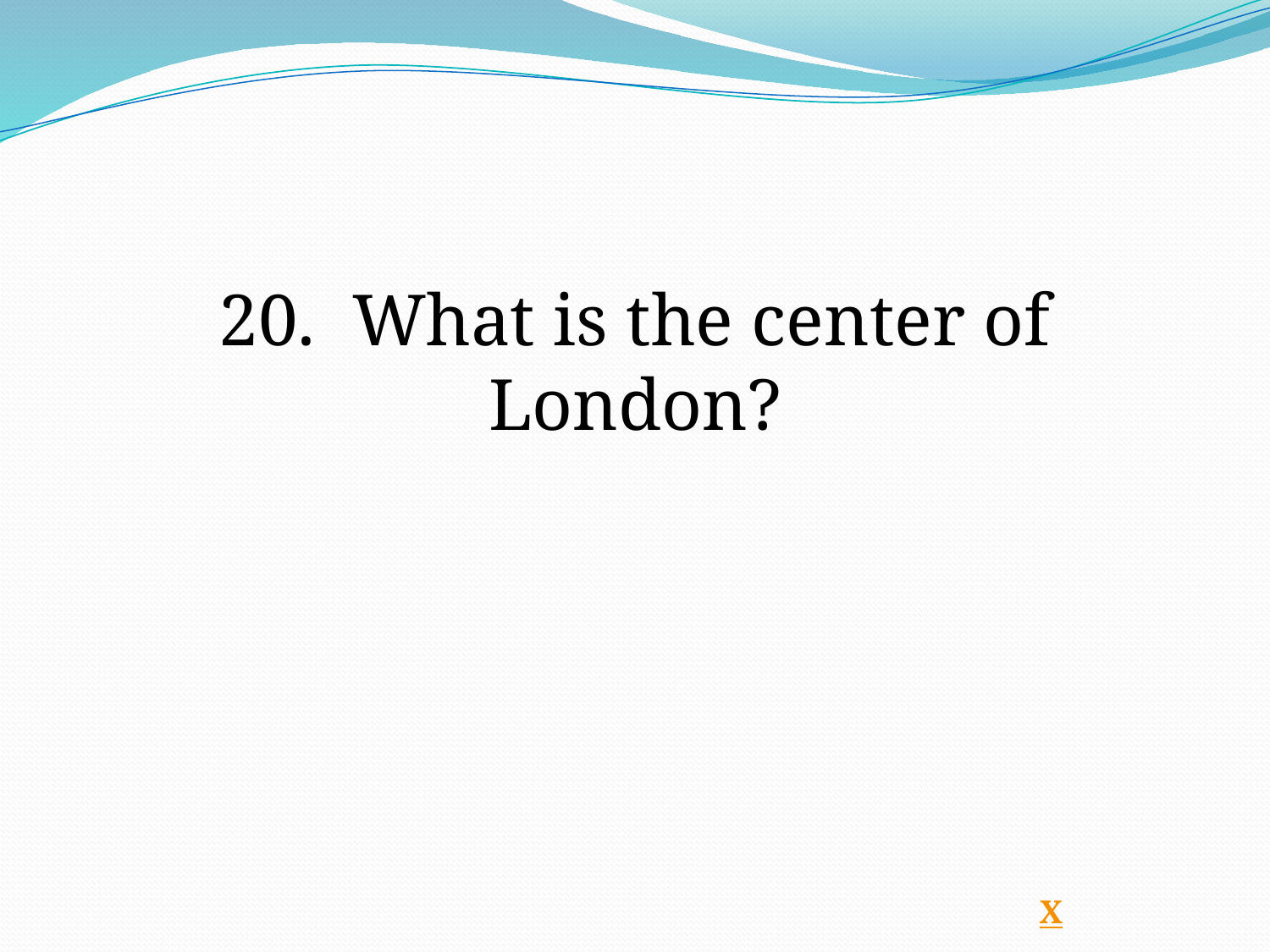

20.  What is the center of London?
Х